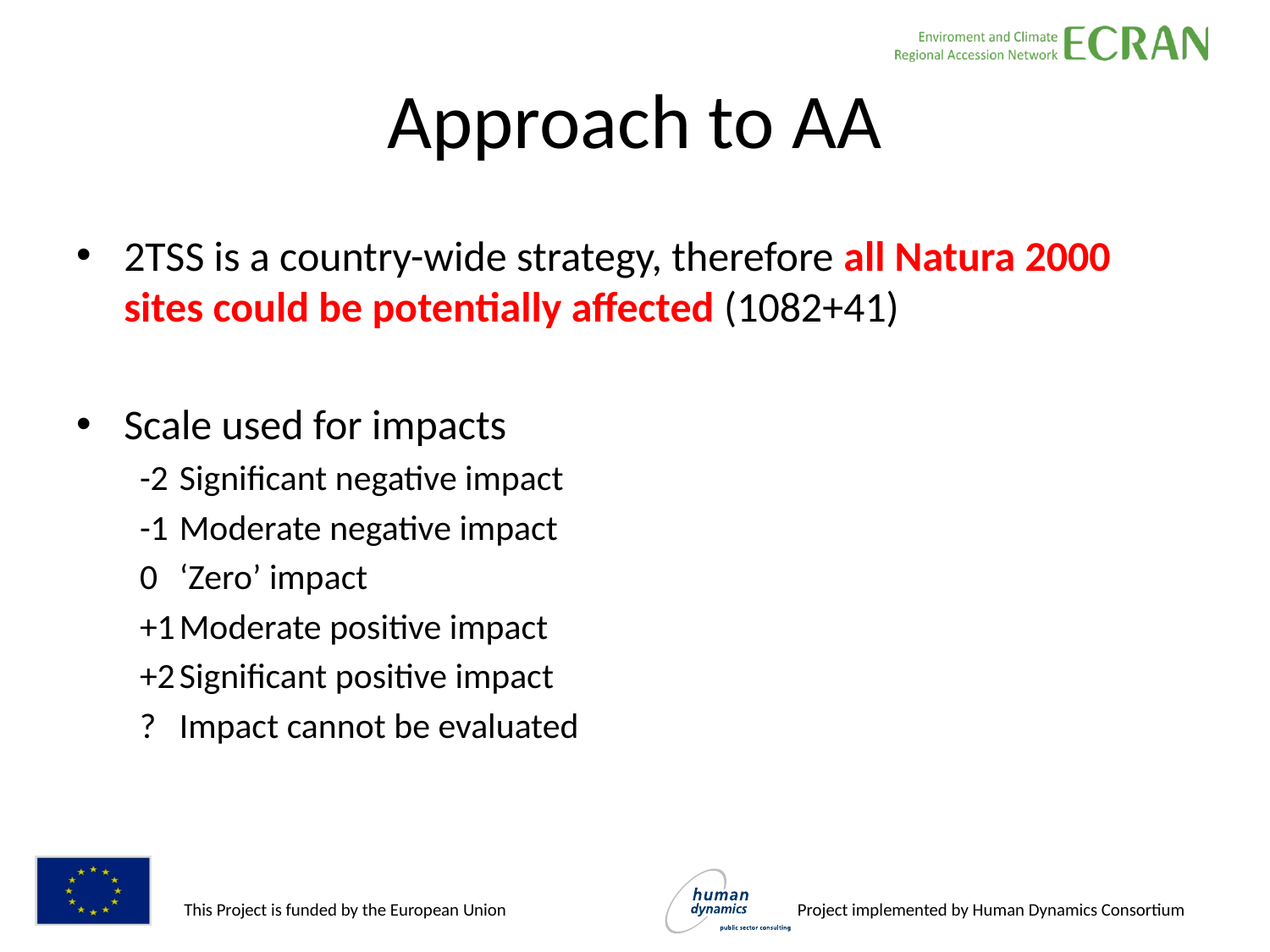

# Approach to AA
2TSS is a country-wide strategy, therefore all Natura 2000 sites could be potentially affected (1082+41)

Scale used for impacts
-2	Significant negative impact
-1	Moderate negative impact
0	‘Zero’ impact
+1	Moderate positive impact
+2	Significant positive impact
?	Impact cannot be evaluated